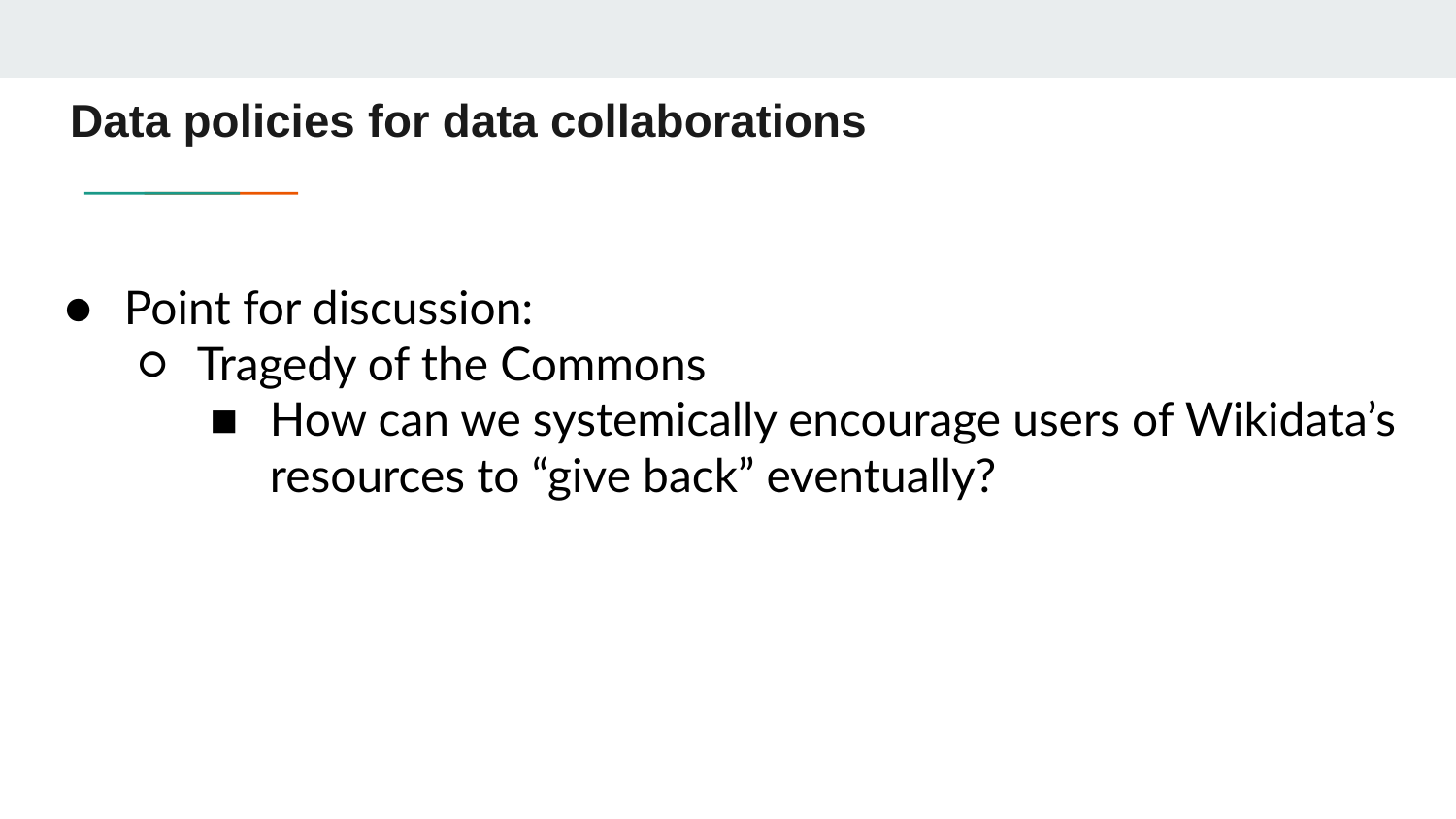

# Data policies for data collaborations
Point for discussion:
Tragedy of the Commons
How can we systemically encourage users of Wikidata’s resources to “give back” eventually?